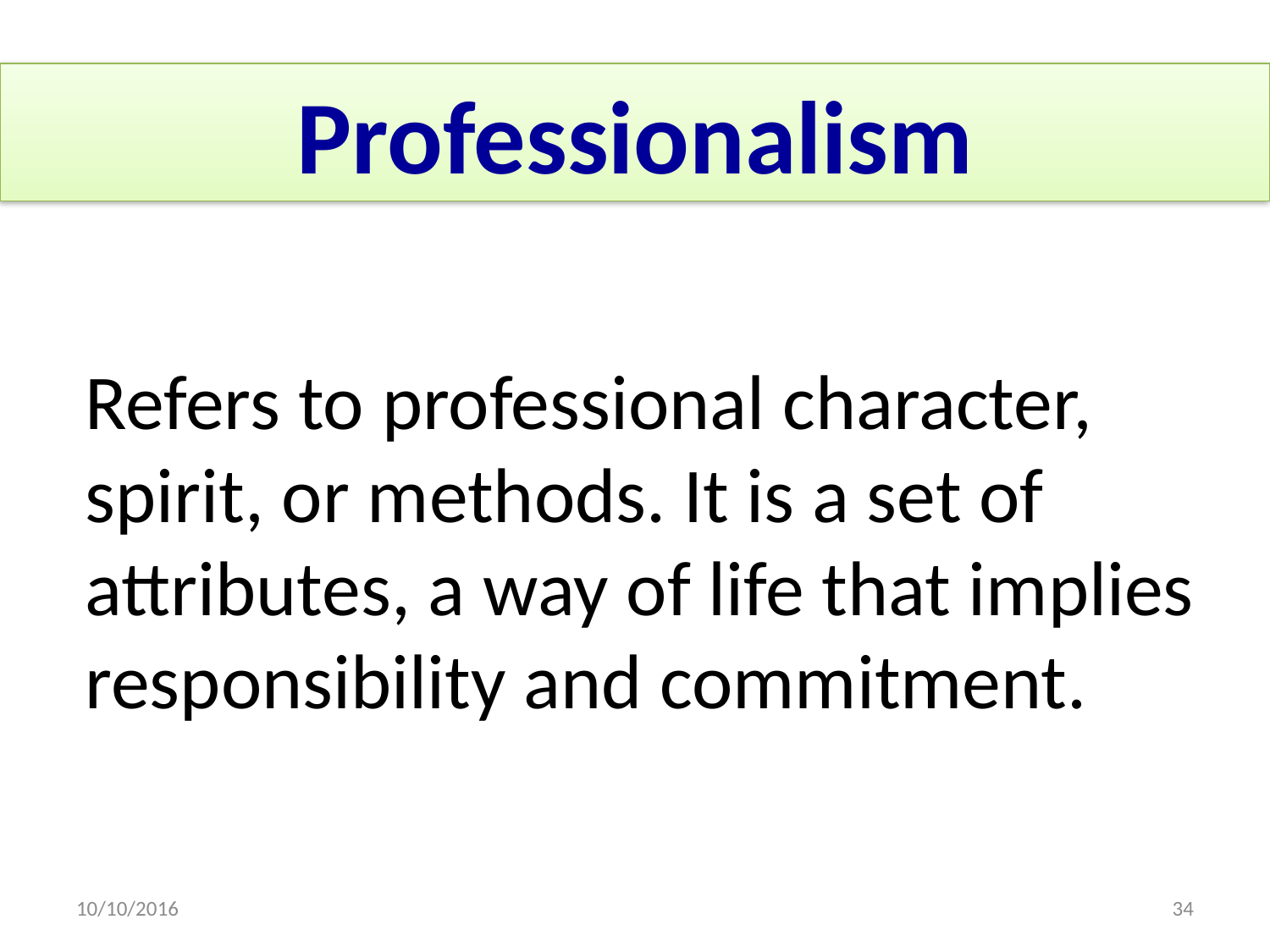

# Professionalism
	Refers to professional character, spirit, or methods. It is a set of attributes, a way of life that implies responsibility and commitment.

10/10/2016
34